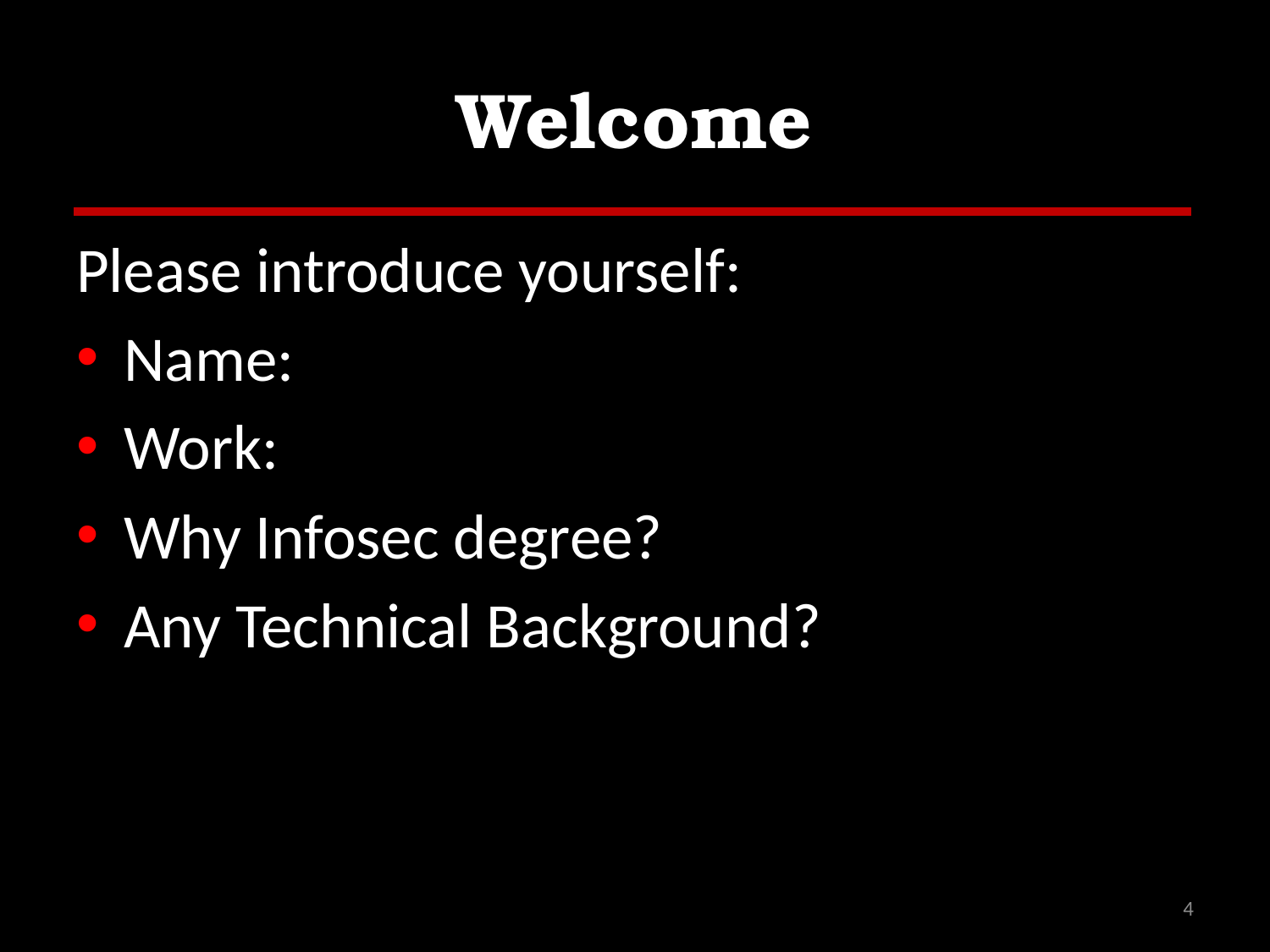

# Welcome
Please introduce yourself:
Name:
Work:
Why Infosec degree?
Any Technical Background?
4